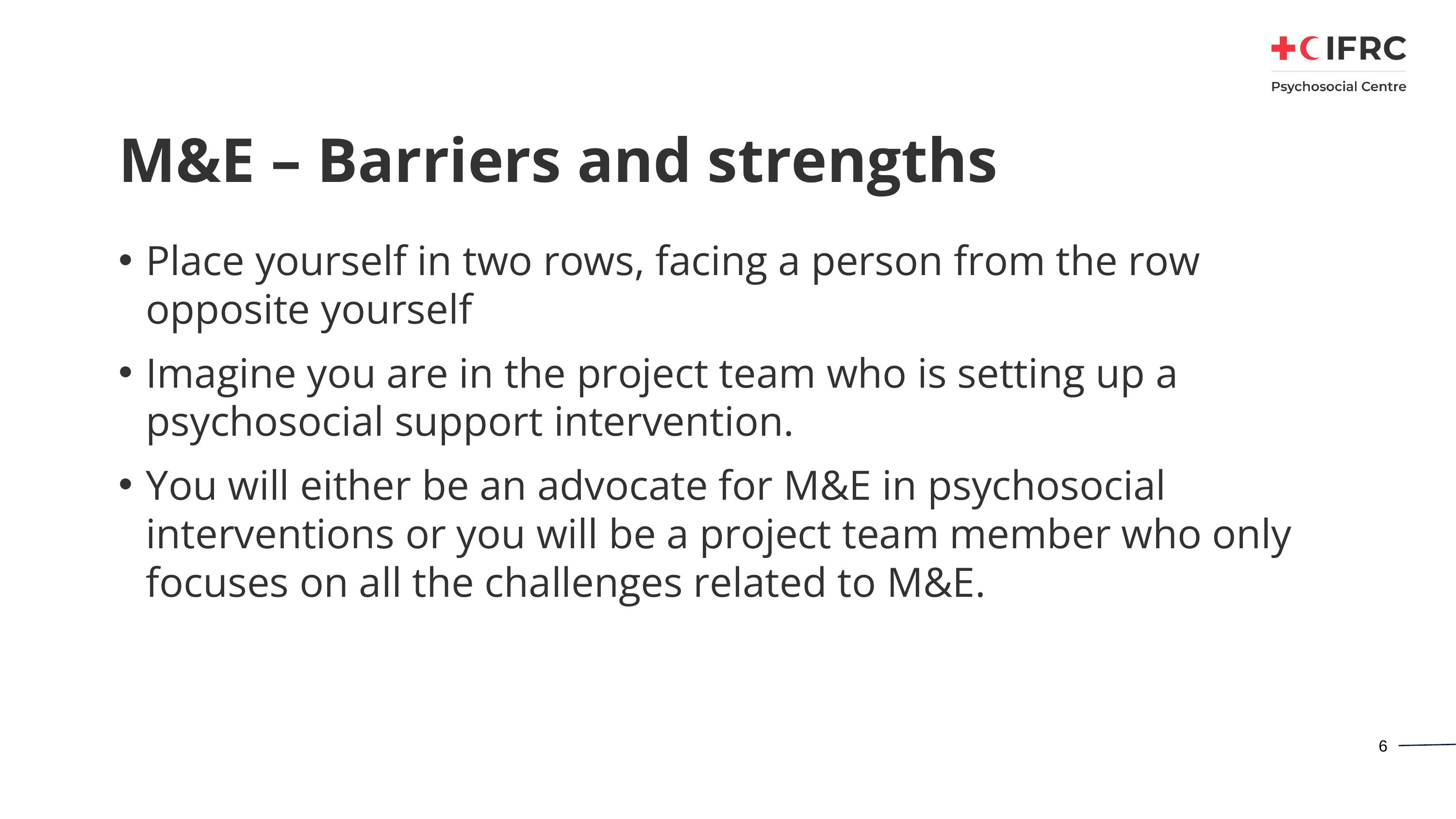

# M&E – Barriers and strengths
Place yourself in two rows, facing a person from the row opposite yourself
Imagine you are in the project team who is setting up a psychosocial support intervention.
You will either be an advocate for M&E in psychosocial interventions or you will be a project team member who only focuses on all the challenges related to M&E.